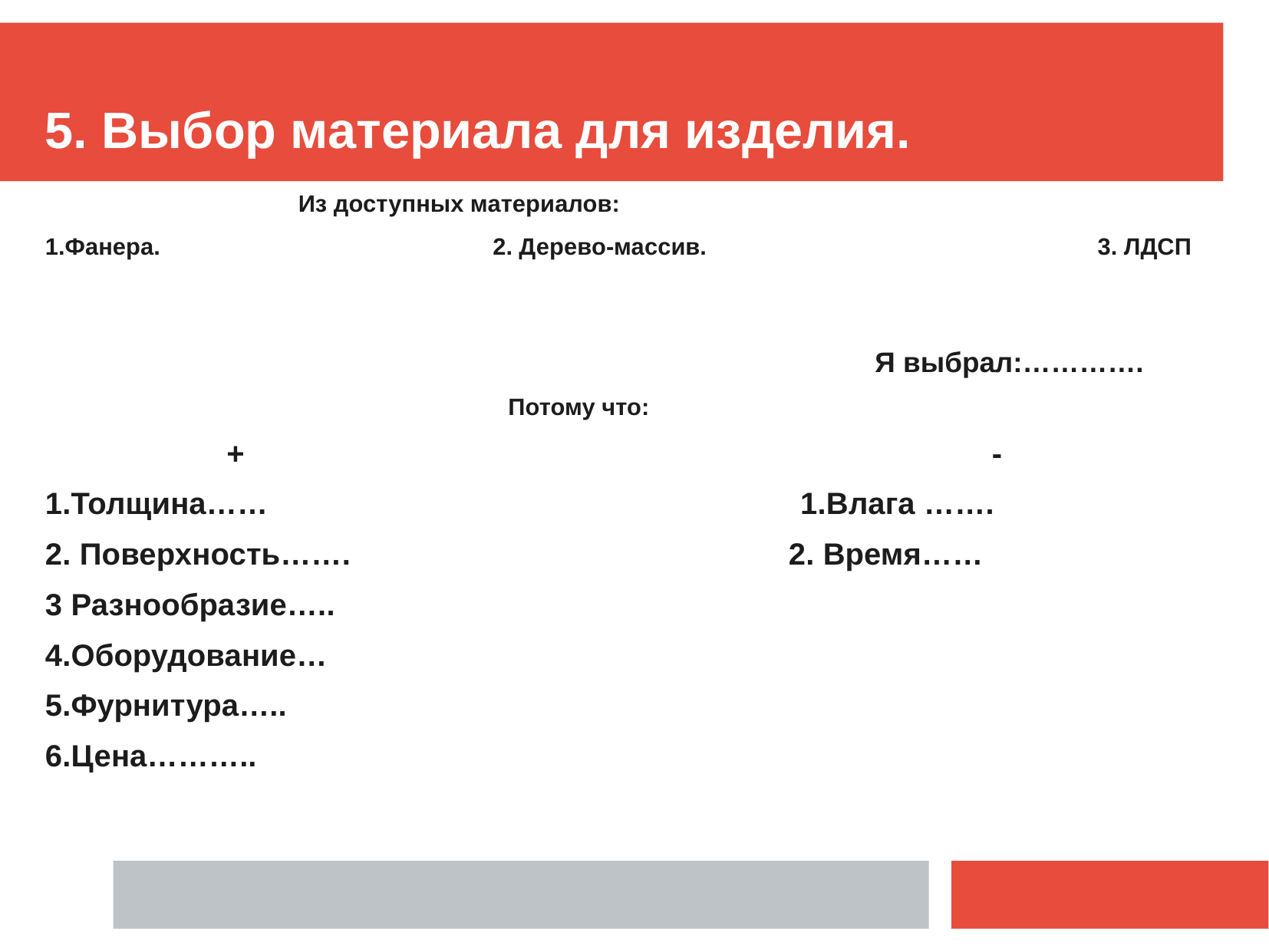

5. Выбор материала для изделия.
                                Из доступных материалов:
1.Фанера.                                                   2. Дерево-массив.                                                            3. ЛДСП

                                                                                                                                                                                                                                                                                                                 Я выбрал:………….
                                                                       Потому что:
                     +                                                                                       -
1.Толщина……                                                              1.Влага …….
2. Поверхность…….                                                   2. Время……
3 Разнообразие…..
4.Оборудование…
5.Фурнитура…..
6.Цена………..